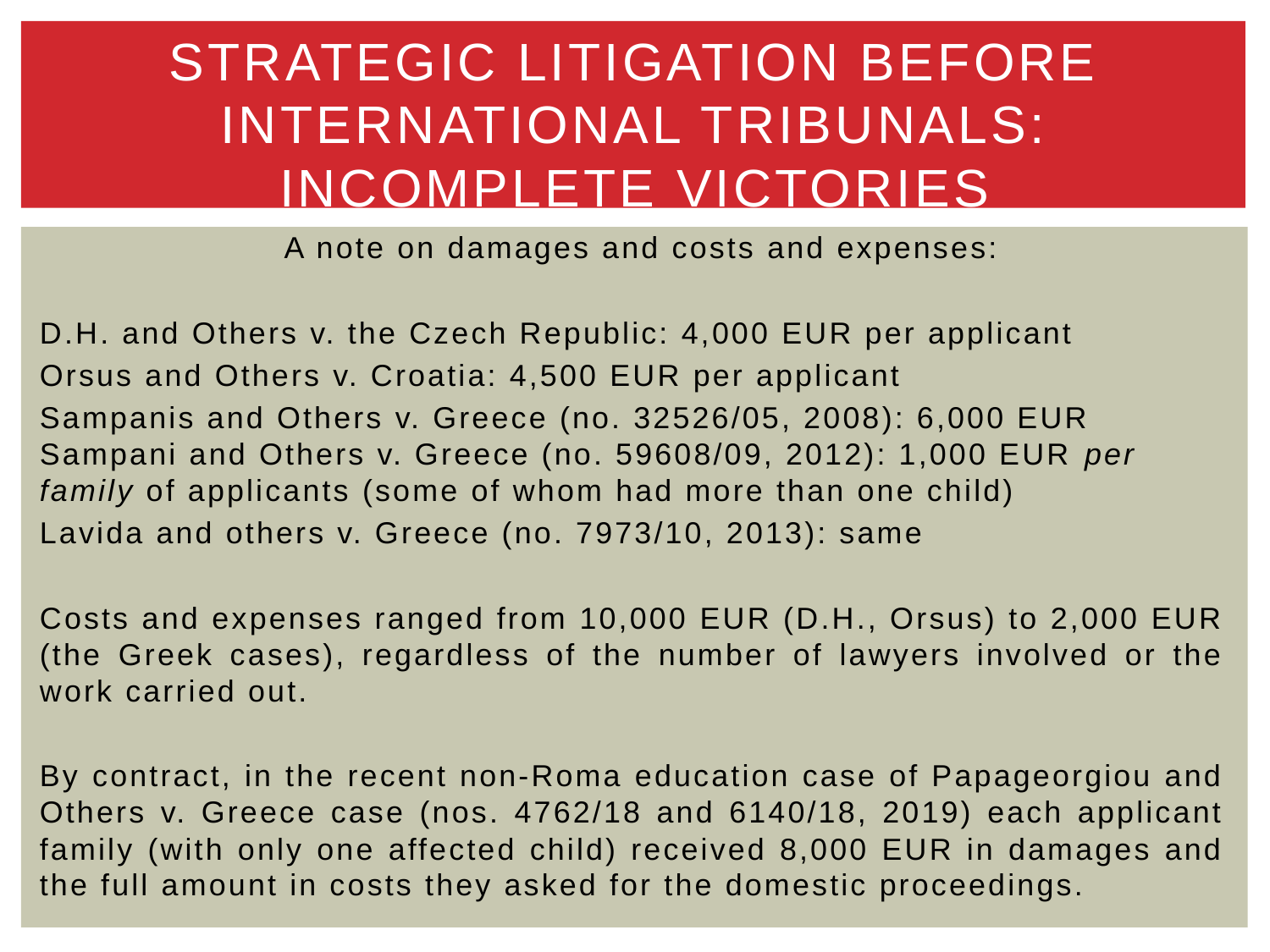

# Strategic litigation before international tribunals: incomplete victories
                      A note on damages and costs and expenses:

D.H. and Others v. the Czech Republic: 4,000 EUR per applicant
Orsus and Others v. Croatia: 4,500 EUR per applicant
Sampanis and Others v. Greece (no. 32526/05, 2008): 6,000 EUR Sampani and Others v. Greece (no. 59608/09, 2012): 1,000 EUR per family of applicants (some of whom had more than one child)
Lavida and others v. Greece (no. 7973/10, 2013): same

Costs and expenses ranged from 10,000 EUR (D.H., Orsus) to 2,000 EUR (the Greek cases), regardless of the number of lawyers involved or the work carried out.

By contract, in the recent non-Roma education case of Papageorgiou and Others v. Greece case (nos. 4762/18 and 6140/18, 2019) each applicant family (with only one affected child) received 8,000 EUR in damages and the full amount in costs they asked for the domestic proceedings.